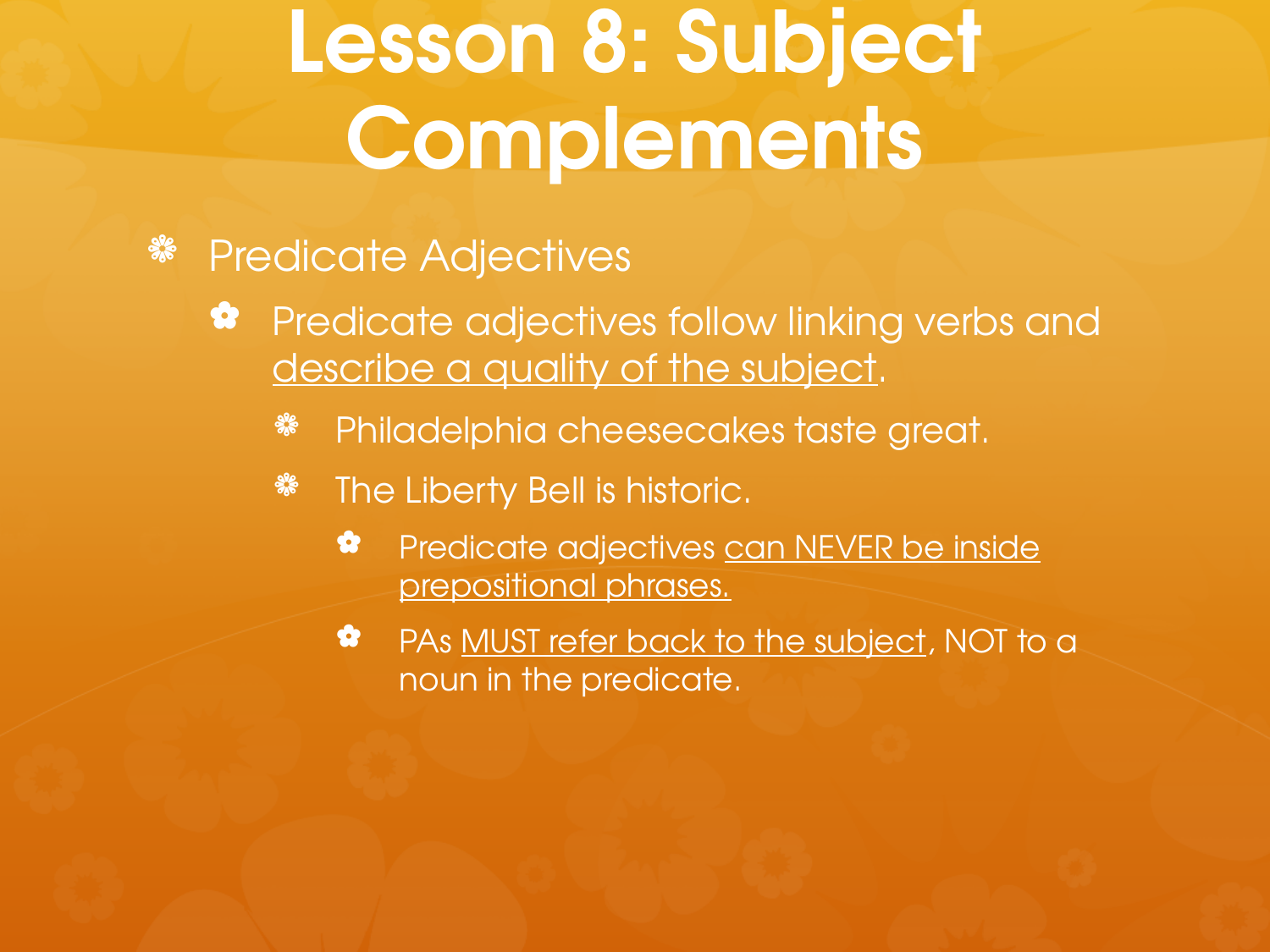

# Lesson 8: Subject Complements
Predicate Adjectives
Predicate adjectives follow linking verbs and describe a quality of the subject.
Philadelphia cheesecakes taste great.
The Liberty Bell is historic.
Predicate adjectives can NEVER be inside prepositional phrases.
PAs MUST refer back to the subject, NOT to a noun in the predicate.